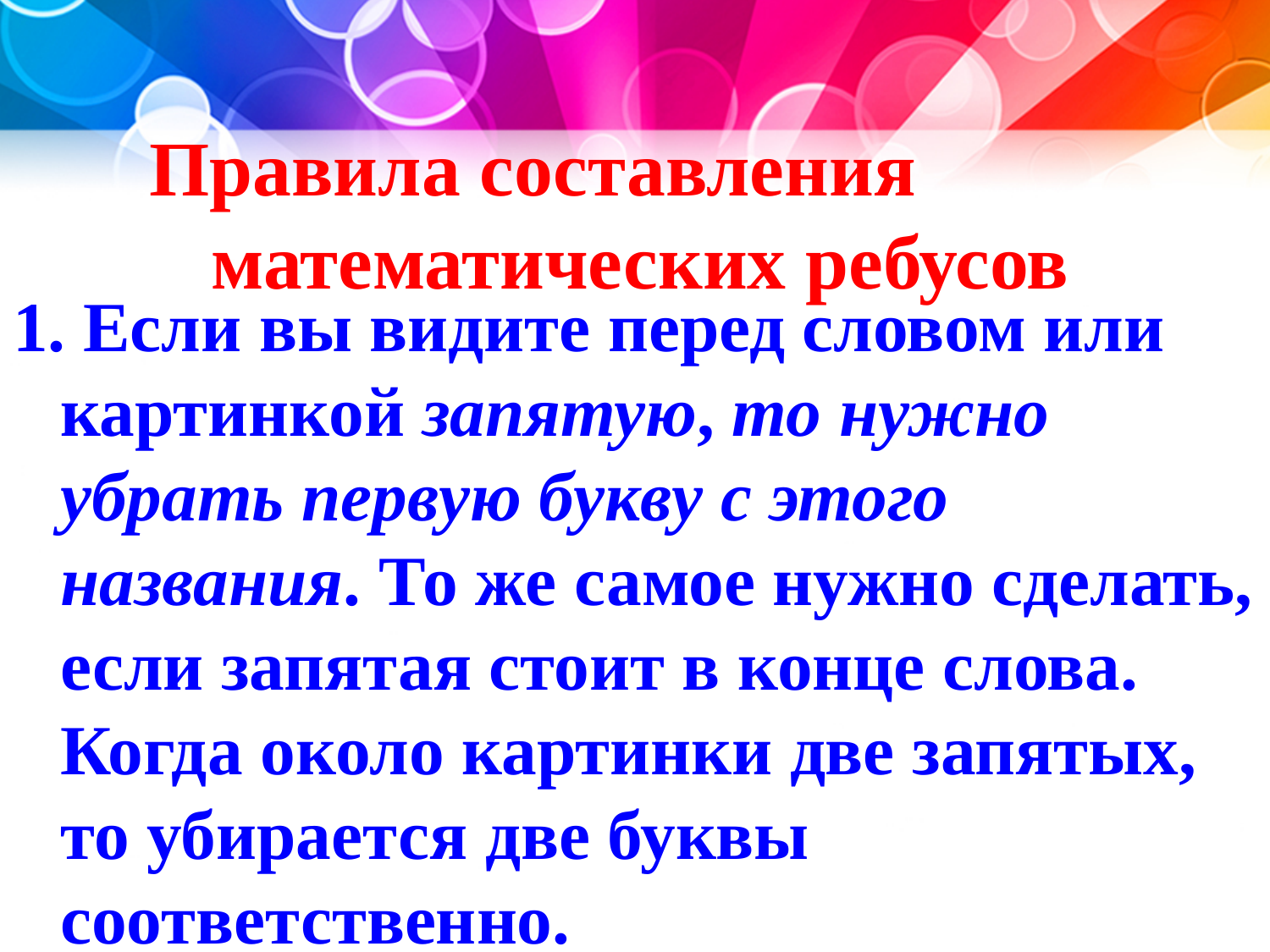

# Правила составления             математических ребусов
1. Если вы видите перед словом или картинкой запятую, то нужно убрать первую букву с этого названия. То же самое нужно сделать, если запятая стоит в конце слова. Когда около картинки две запятых, то убирается две буквы соответственно.